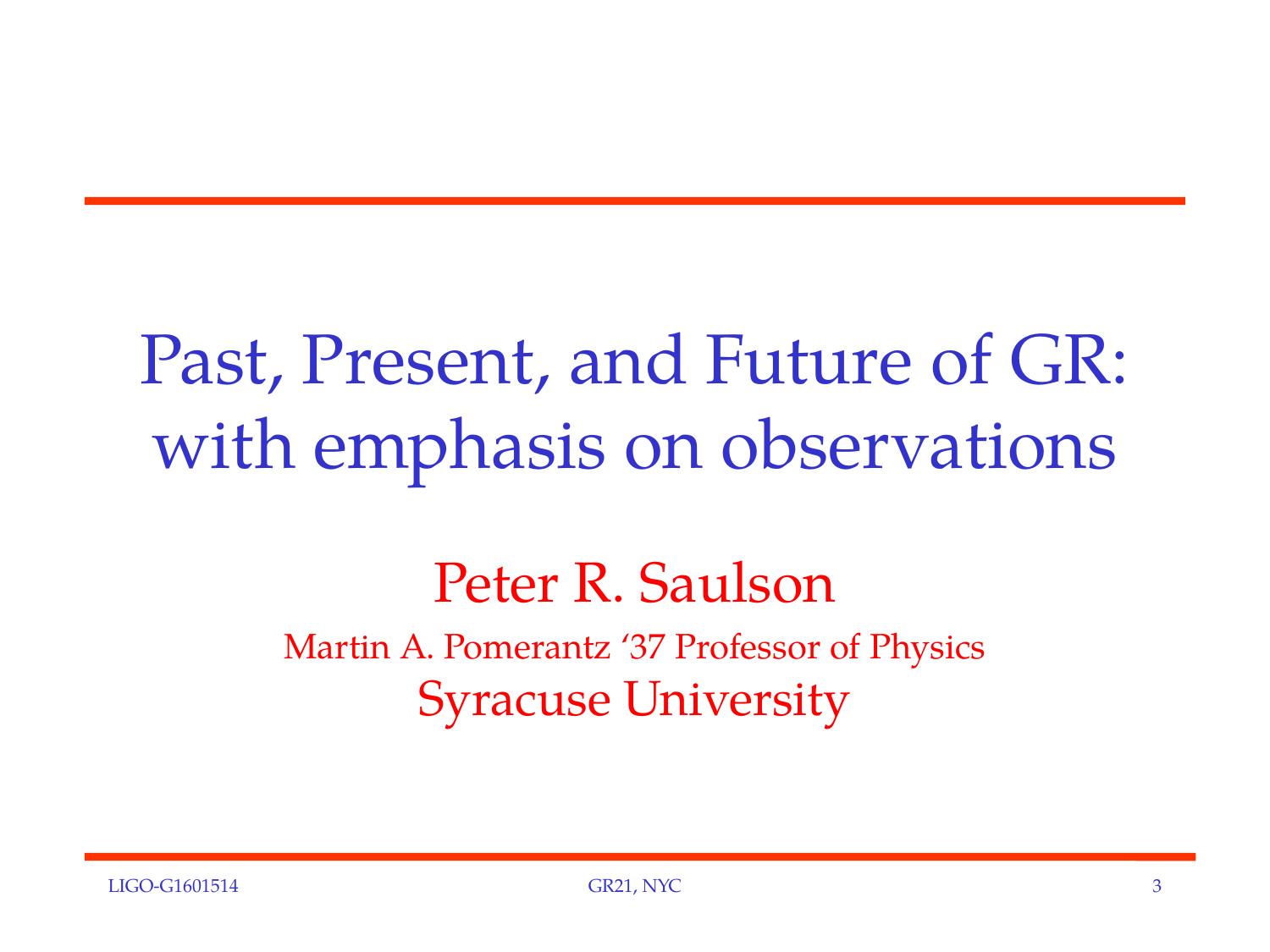

# Past, Present, and Future of GR: with emphasis on observations
Peter R. Saulson
Martin A. Pomerantz ‘37 Professor of Physics
Syracuse University
LIGO-G1601514
GR21, NYC
3